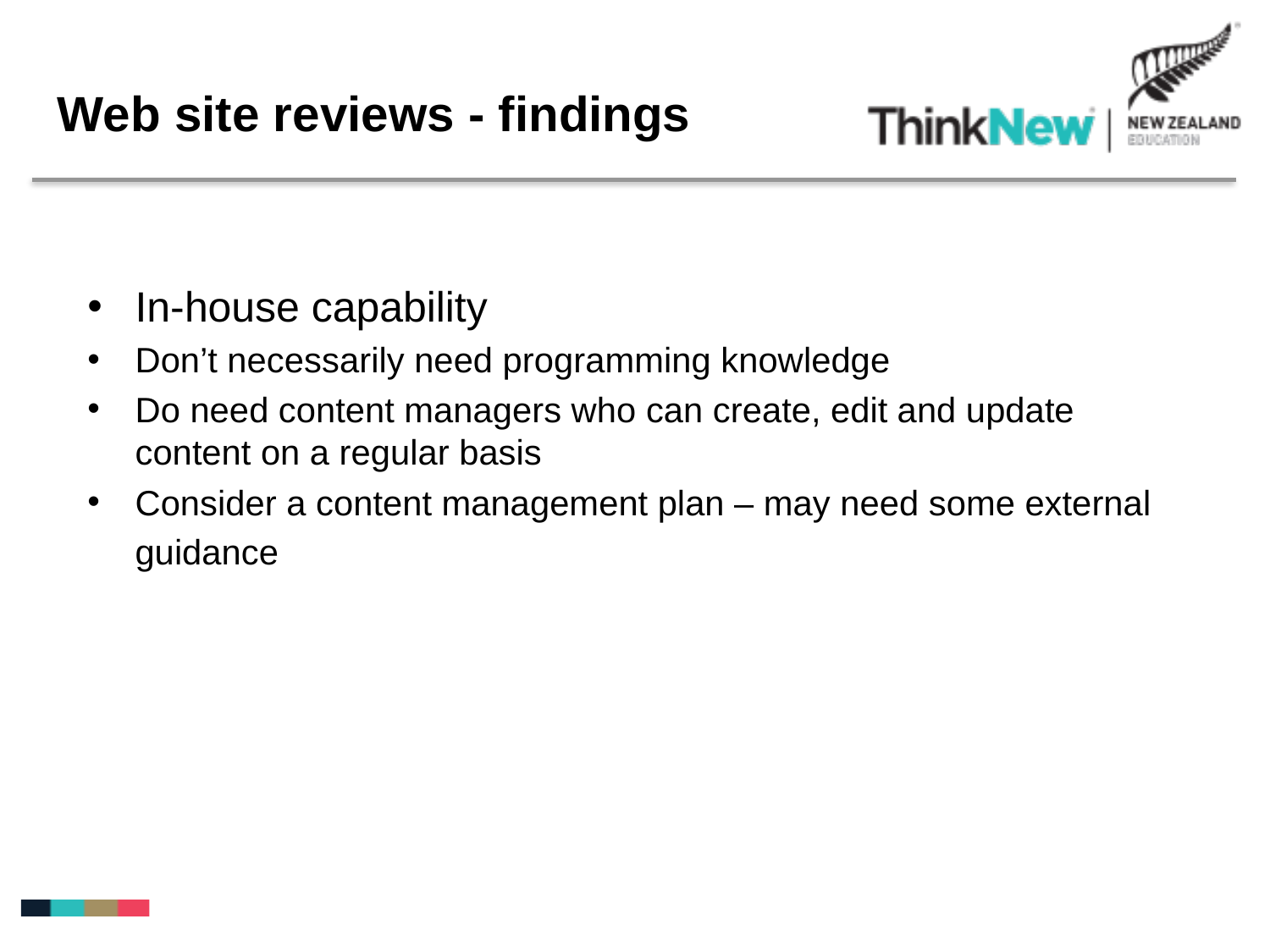

Web site reviews - findings

In-house capability
Don’t necessarily need programming knowledge
Do need content managers who can create, edit and update content on a regular basis
Consider a content management plan – may need some external guidance